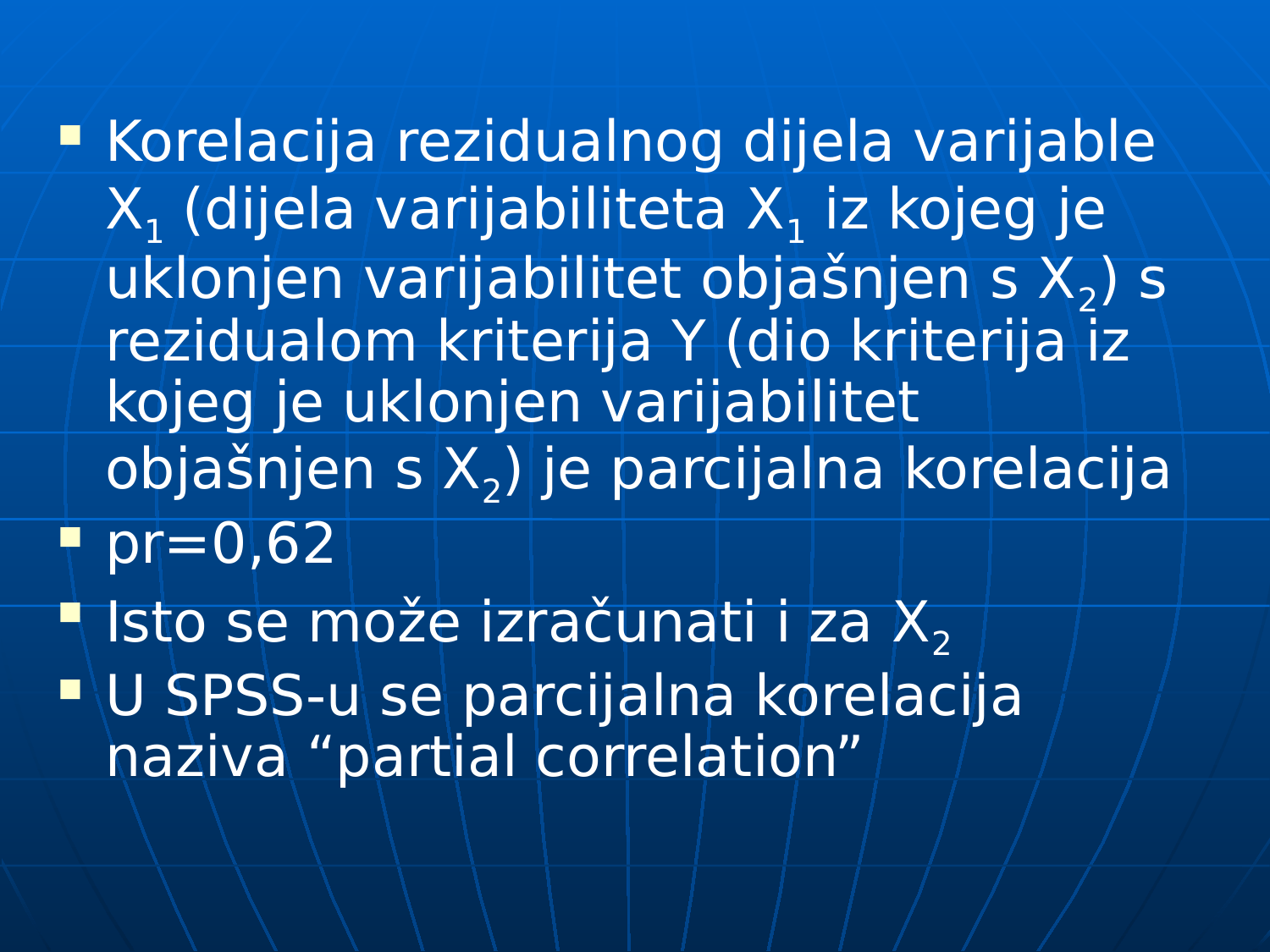

Korelacija rezidualnog dijela varijable X1 (dijela varijabiliteta X1 iz kojeg je uklonjen varijabilitet objašnjen s X2) s rezidualom kriterija Y (dio kriterija iz kojeg je uklonjen varijabilitet objašnjen s X2) je parcijalna korelacija
pr=0,62
Isto se može izračunati i za X2
U SPSS-u se parcijalna korelacija naziva “partial correlation”